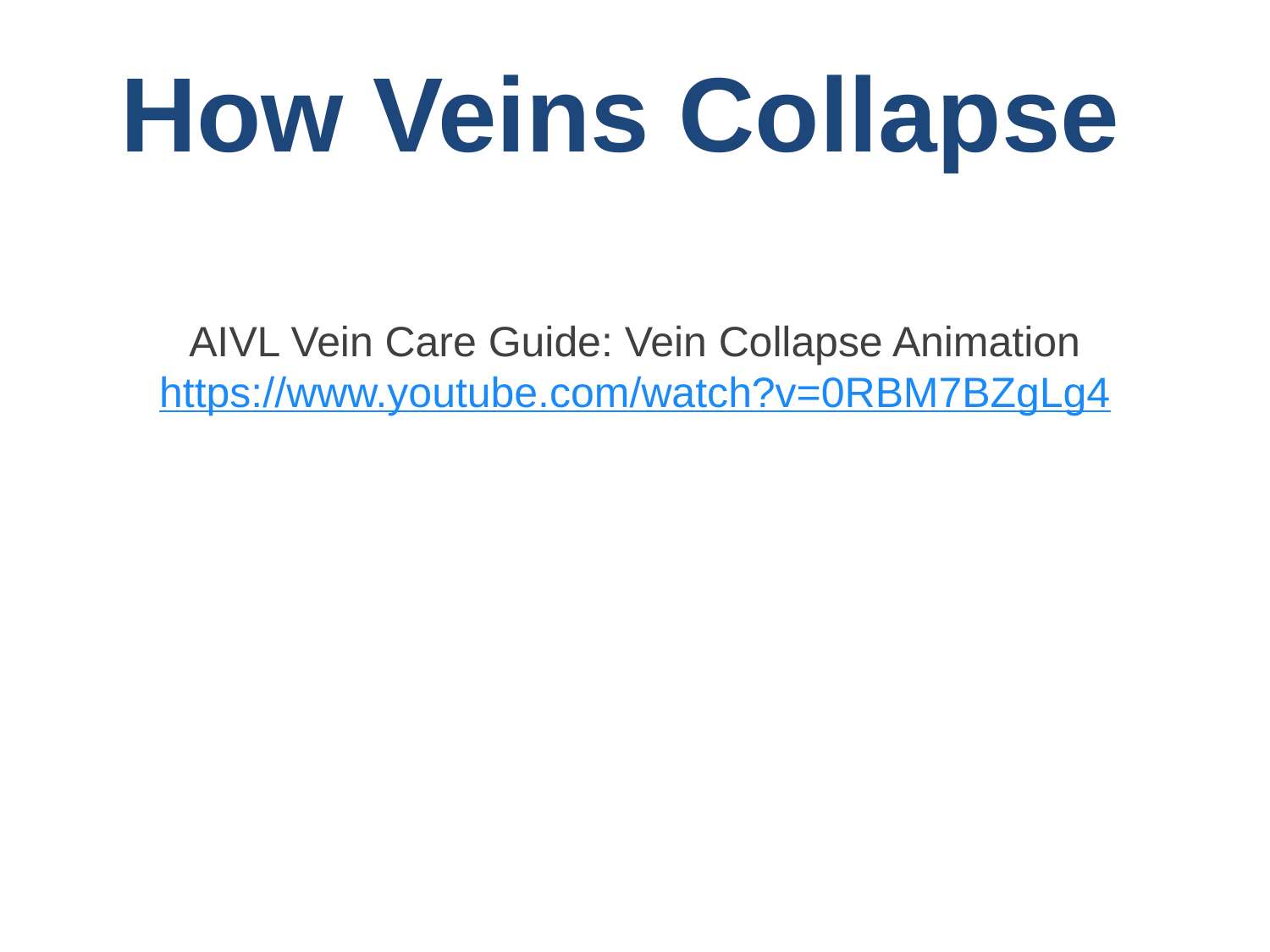

# How Veins Collapse
AIVL Vein Care Guide: Vein Collapse Animation
https://www.youtube.com/watch?v=0RBM7BZgLg4